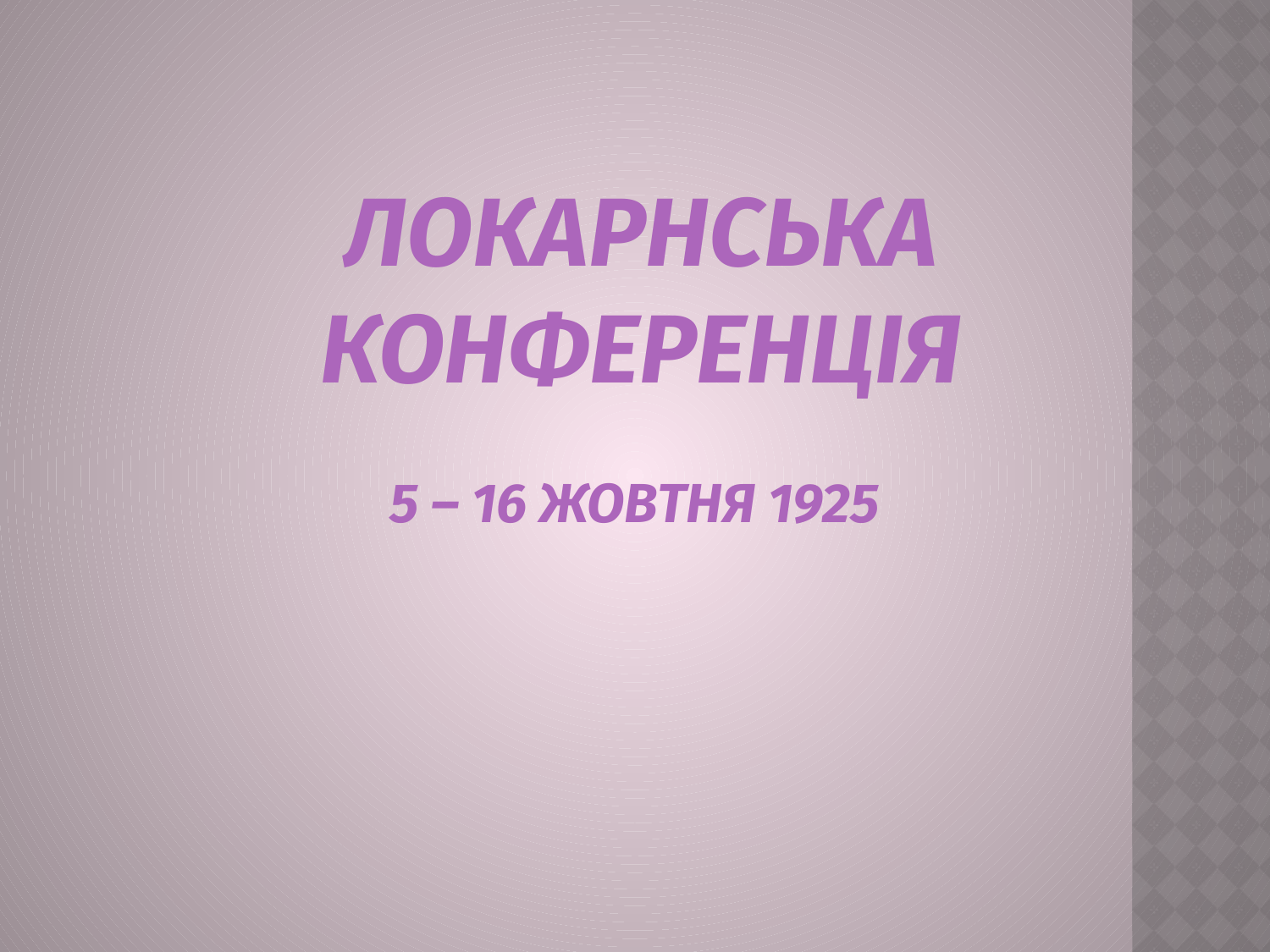

# Локарнська конференція 5 – 16 жовтня 1925